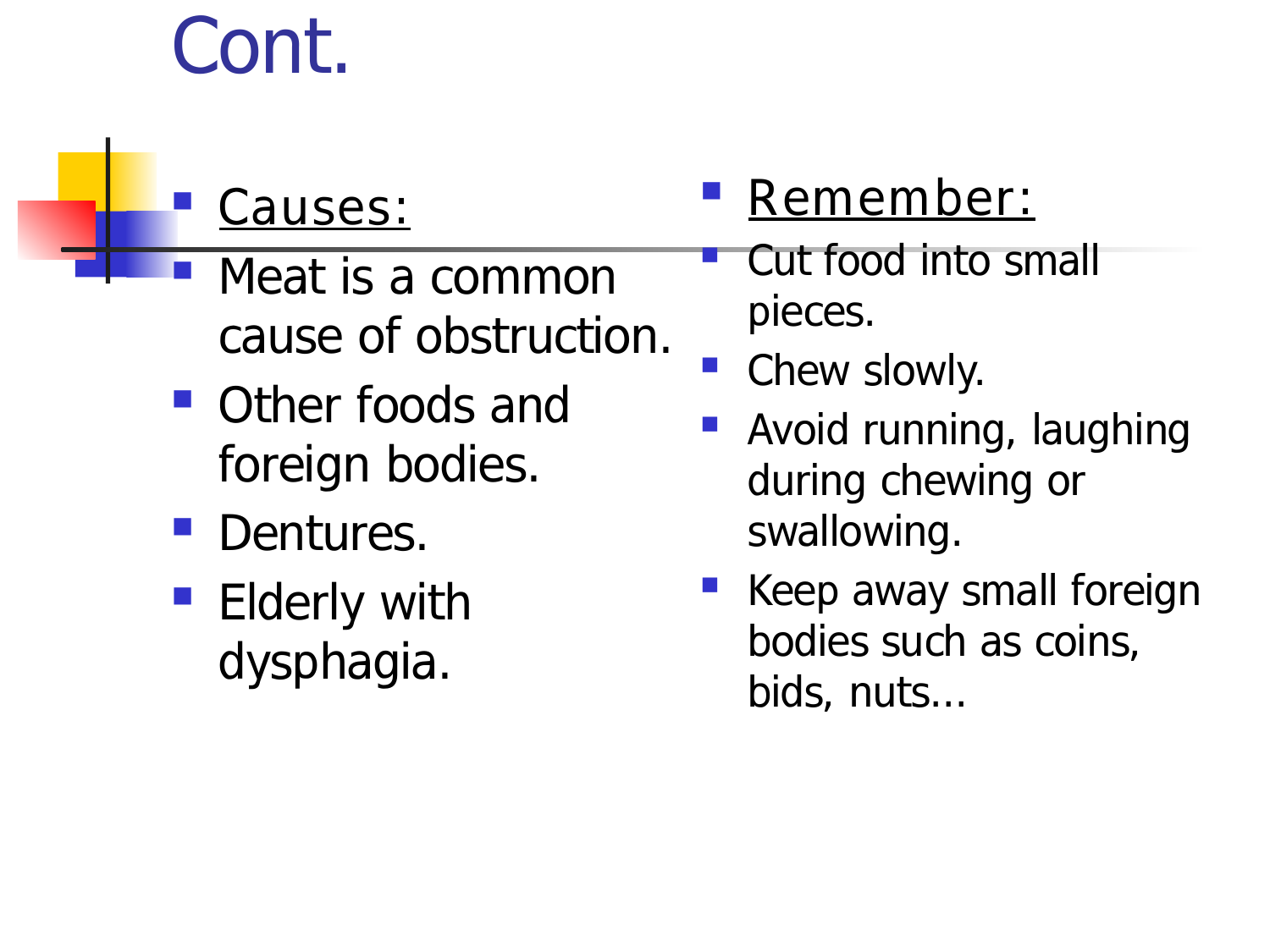

Remember:
Cut food into small pieces.
Chew slowly.
Avoid running, laughing during chewing or swallowing.
Keep away small foreign bodies such as coins, bids, nuts...
# Cont.
Causes:
Meat is a common cause of obstruction.
Other foods and foreign bodies.
Dentures.
Elderly with dysphagia.